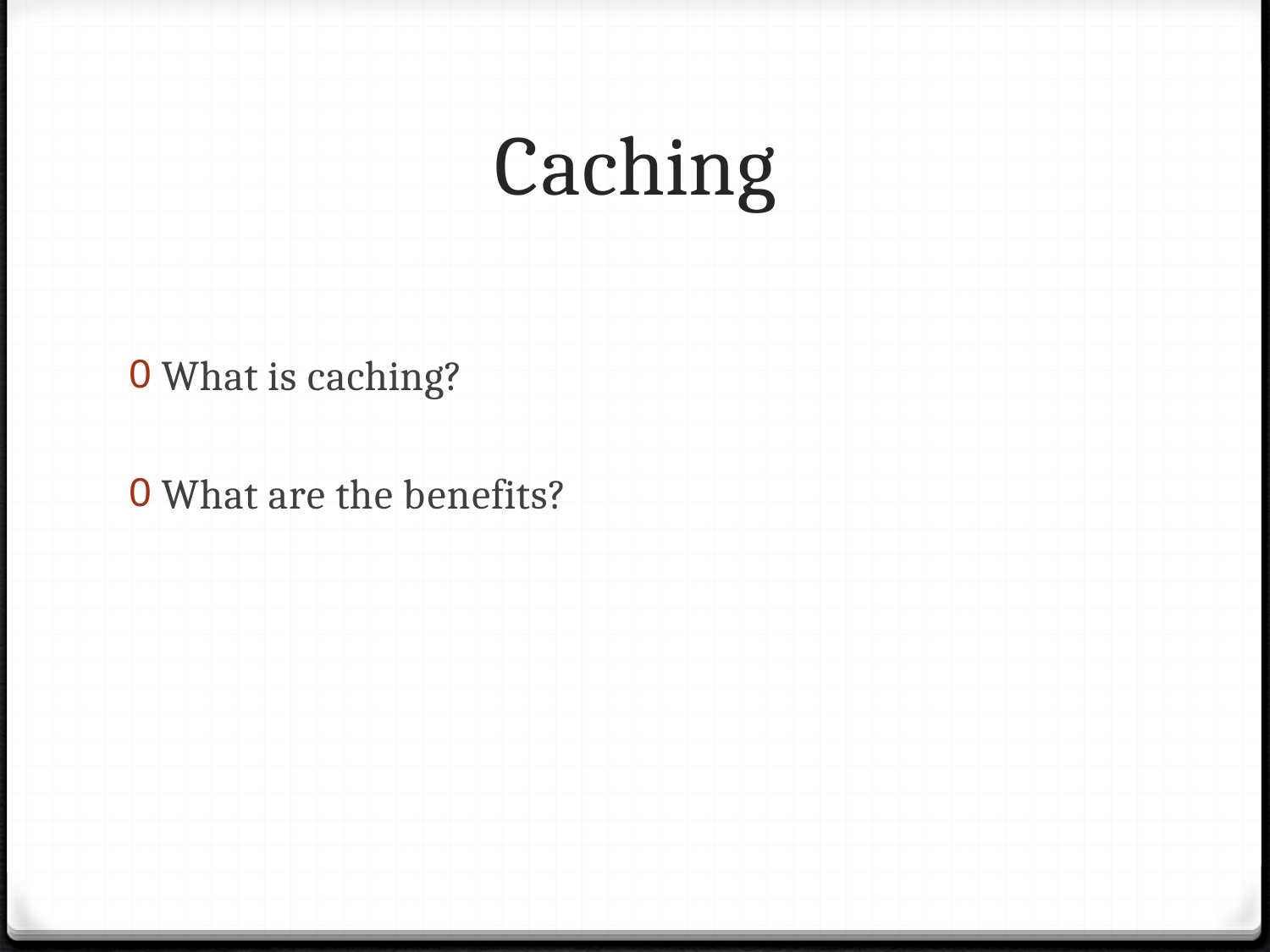

# Caching

What is caching?

What are the benefits?